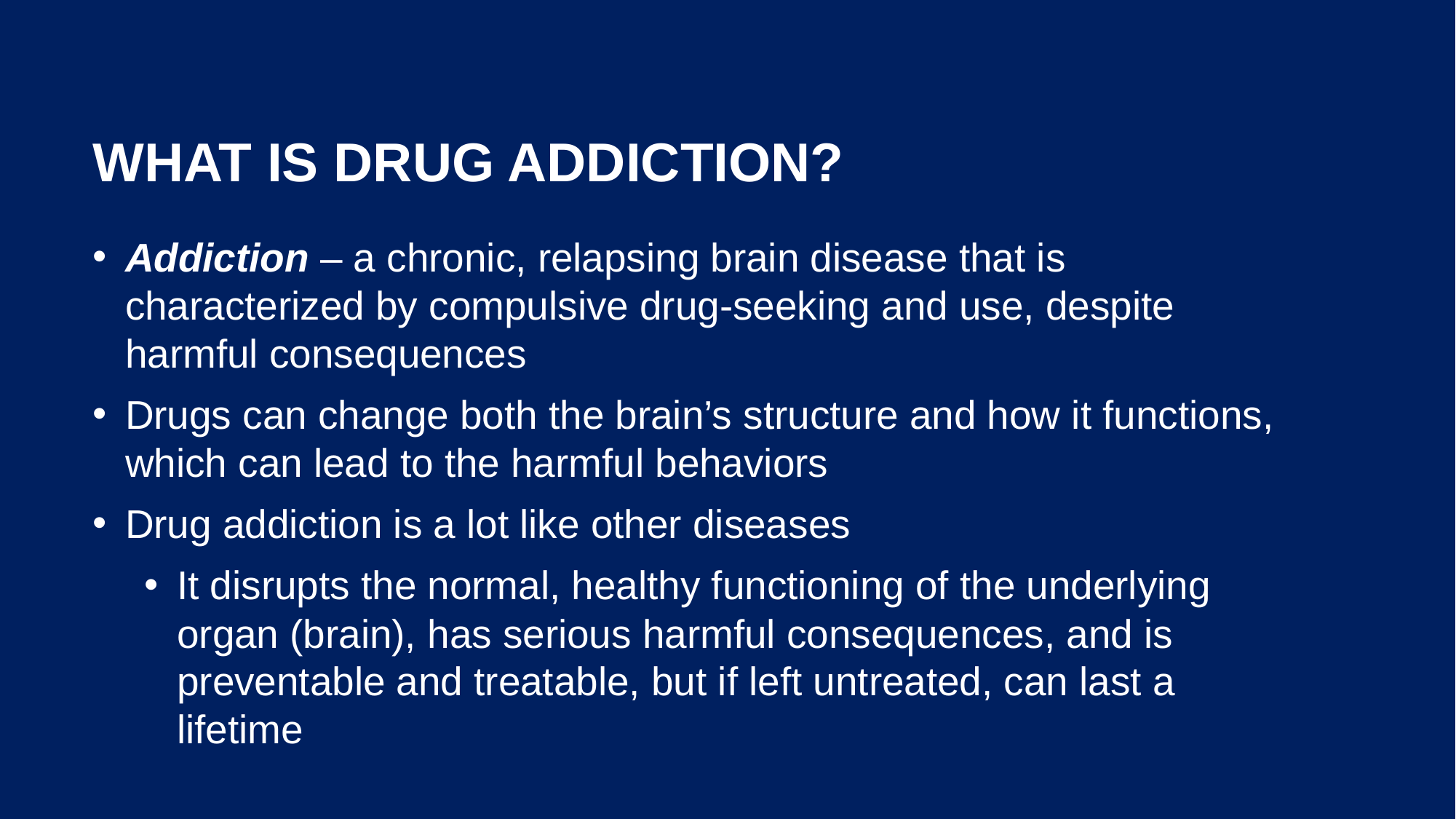

# What is Drug Addiction?
Addiction – a chronic, relapsing brain disease that is characterized by compulsive drug-seeking and use, despite harmful consequences
Drugs can change both the brain’s structure and how it functions, which can lead to the harmful behaviors
Drug addiction is a lot like other diseases
It disrupts the normal, healthy functioning of the underlying organ (brain), has serious harmful consequences, and is preventable and treatable, but if left untreated, can last a lifetime